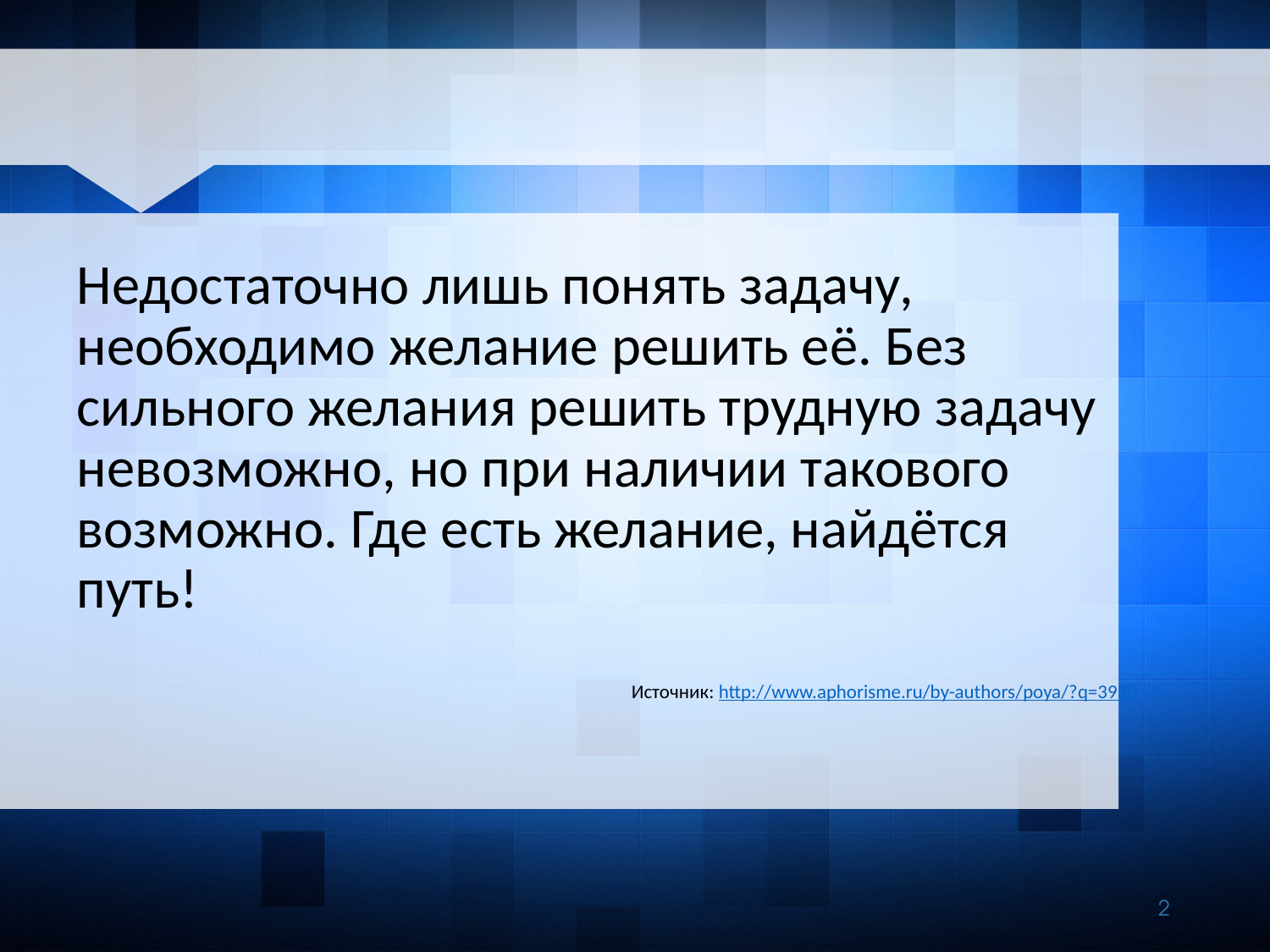

Недостаточно лишь понять задачу, необходимо желание решить её. Без сильного желания решить трудную задачу невозможно, но при наличии такового возможно. Где есть желание, найдётся путь!
Источник: http://www.aphorisme.ru/by-authors/poya/?q=3938
2